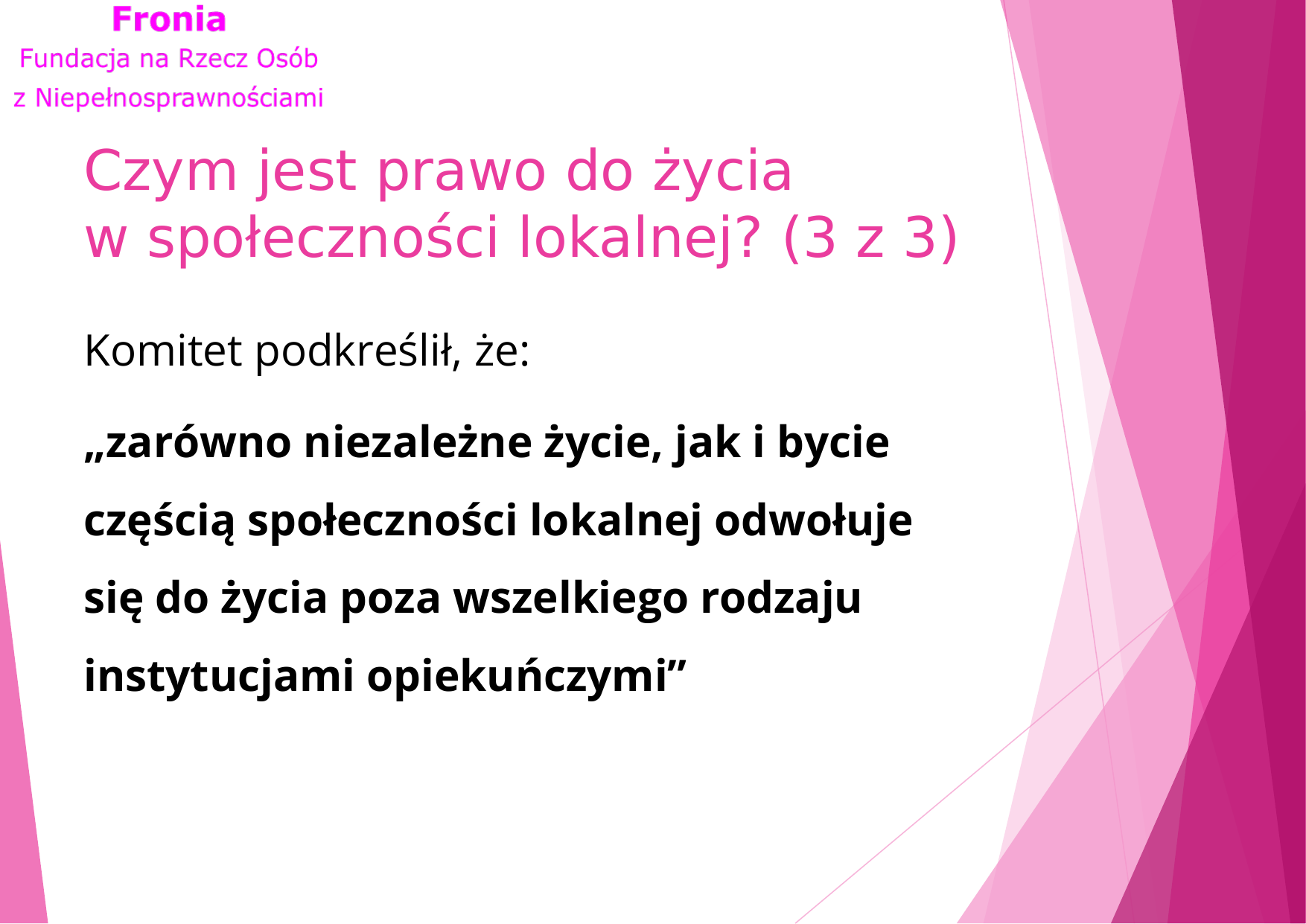

# Czym jest prawo do życia w społeczności lokalnej? (3 z 3)
Komitet podkreślił, że:
„zarówno niezależne życie, jak i bycie częścią społeczności lokalnej odwołuje się do życia poza wszelkiego rodzaju instytucjami opiekuńczymi”